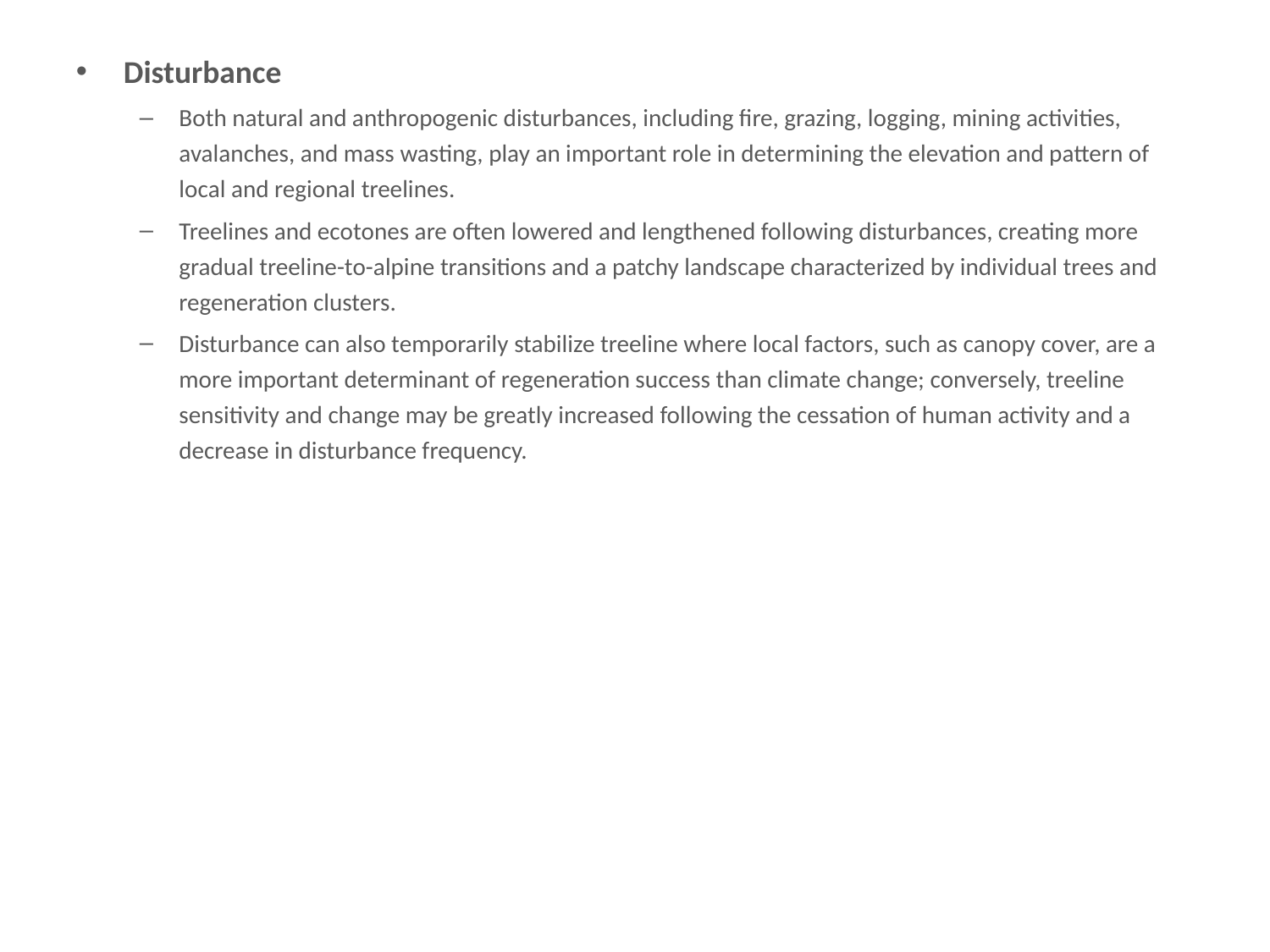

# Disturbance
Disturbance
Both natural and anthropogenic disturbances, including fire, grazing, logging, mining activities, avalanches, and mass wasting, play an important role in determining the elevation and pattern of local and regional treelines.
Treelines and ecotones are often lowered and lengthened following disturbances, creating more gradual treeline-to-alpine transitions and a patchy landscape characterized by individual trees and regeneration clusters.
Disturbance can also temporarily stabilize treeline where local factors, such as canopy cover, are a more important determinant of regeneration success than climate change; conversely, treeline sensitivity and change may be greatly increased following the cessation of human activity and a decrease in disturbance frequency.